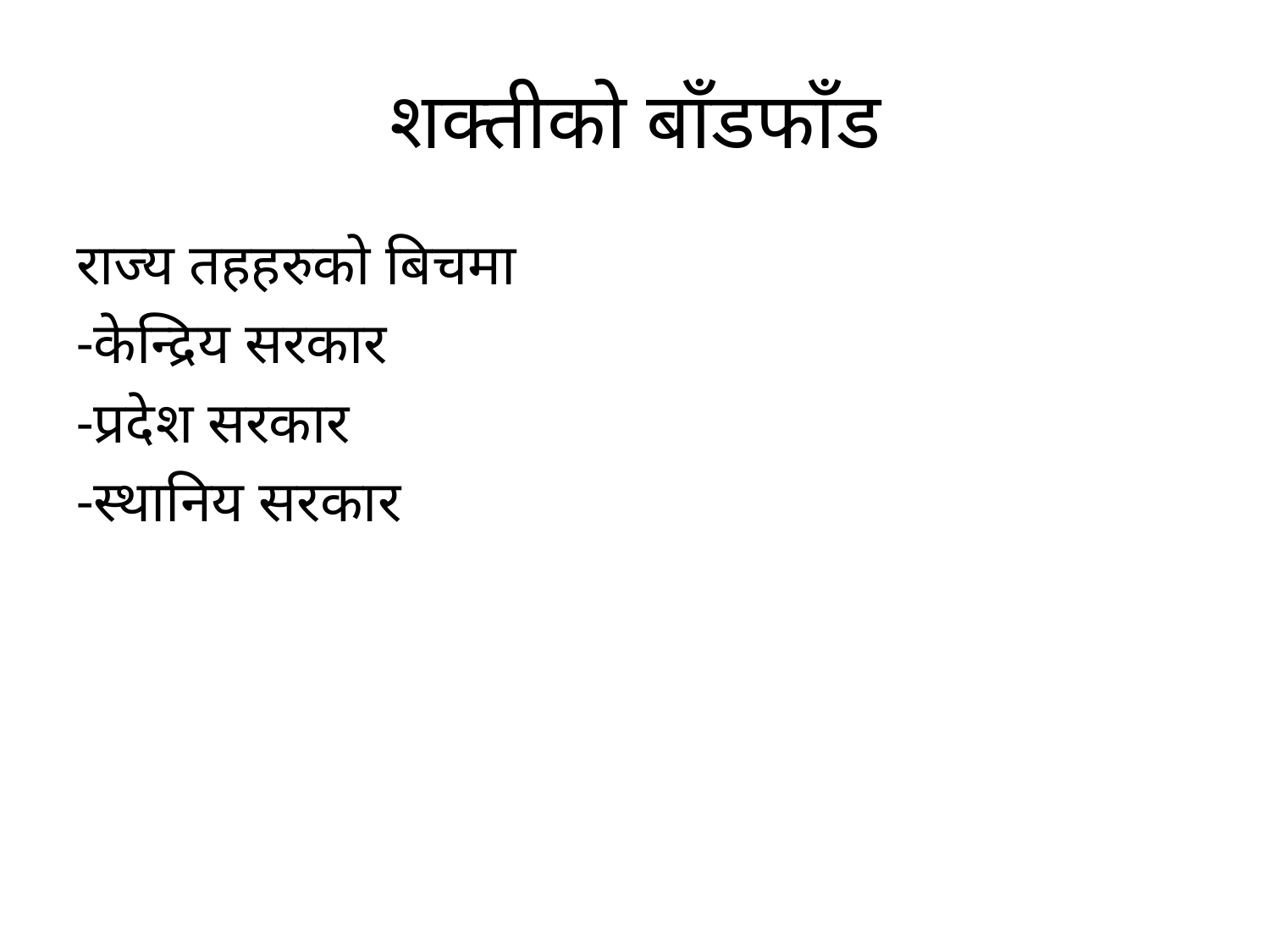

# शक्तीको बाँडफाँड
राज्य तहहरुको बिचमा
-केन्द्रिय सरकार
-प्रदेश सरकार
-स्थानिय सरकार